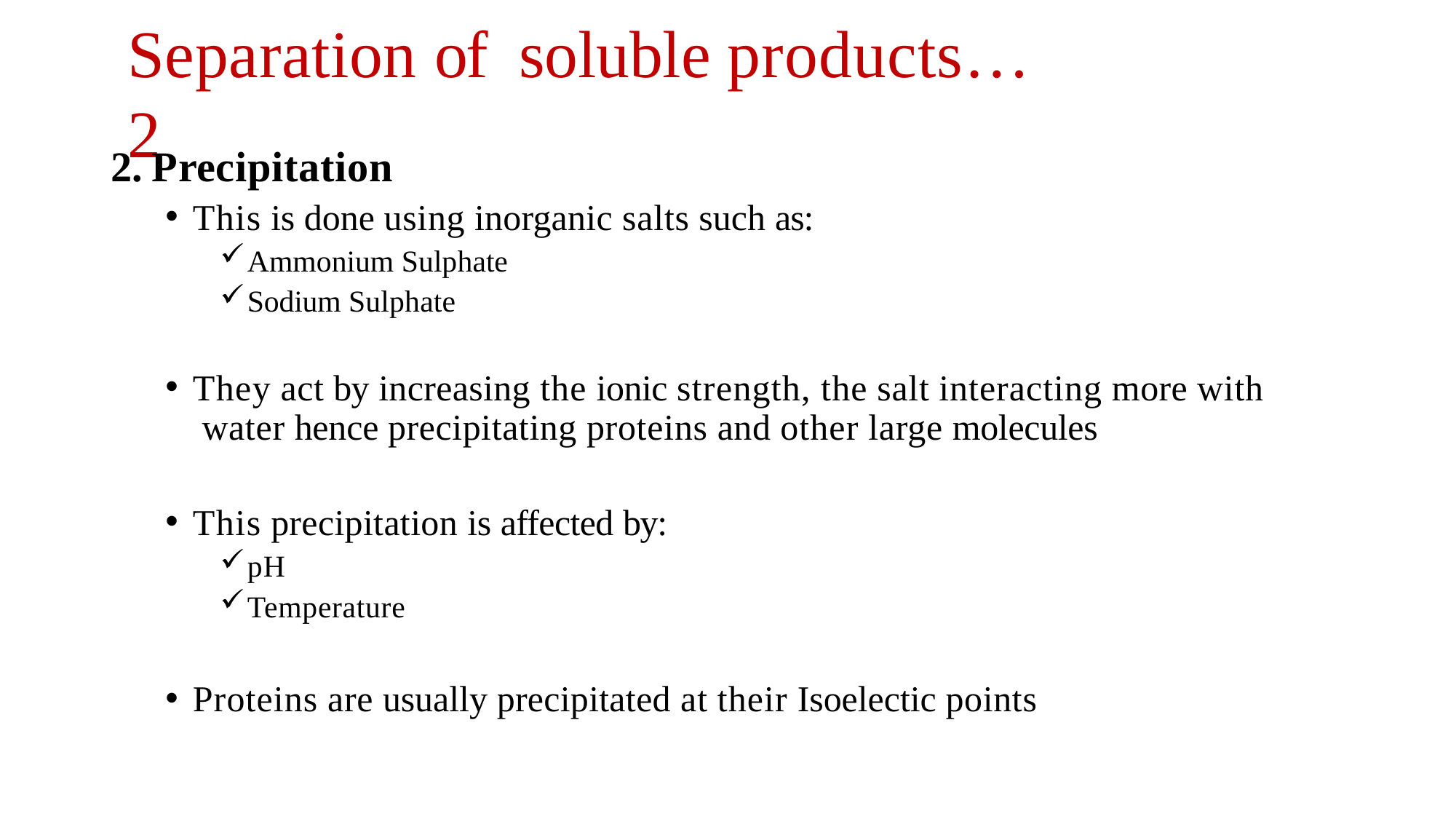

# Separation of	soluble products…2
Precipitation
This is done using inorganic salts such as:
Ammonium Sulphate
Sodium Sulphate

They act by increasing the ionic strength, the salt interacting more with  water hence precipitating proteins and other large molecules

This precipitation is affected by:
pH
Temperature

Proteins are usually precipitated at their Isoelectic points